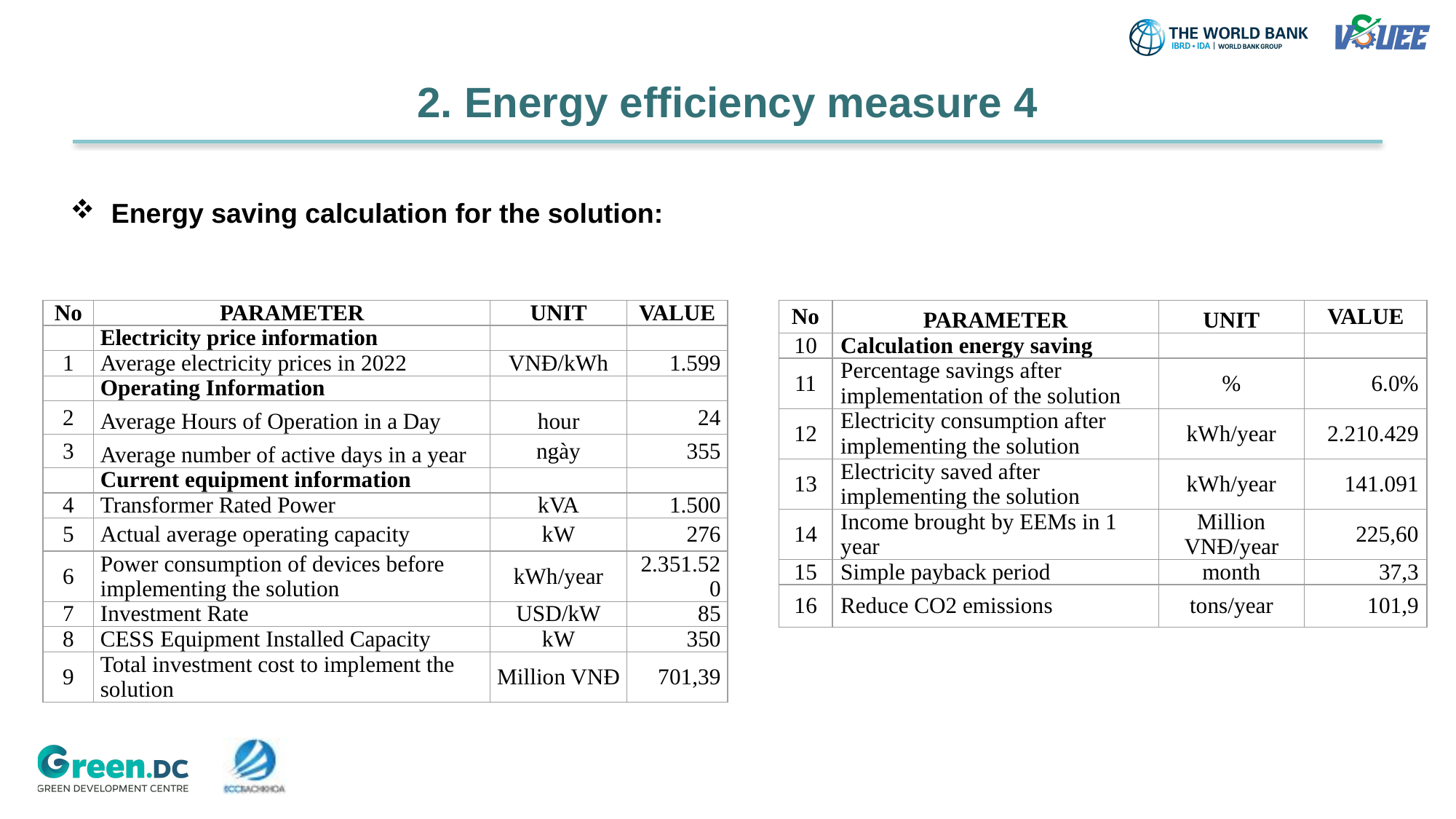

2. Energy efficiency measure 4
Energy saving calculation for the solution:
| No | PARAMETER | UNIT | VALUE |
| --- | --- | --- | --- |
|  | Electricity price information |  |  |
| 1 | Average electricity prices in 2022 | VNĐ/kWh | 1.599 |
|  | Operating Information |  |  |
| 2 | Average Hours of Operation in a Day | hour | 24 |
| 3 | Average number of active days in a year | ngày | 355 |
|  | Current equipment information |  |  |
| 4 | Transformer Rated Power | kVA | 1.500 |
| 5 | Actual average operating capacity | kW | 276 |
| 6 | Power consumption of devices before implementing the solution | kWh/year | 2.351.520 |
| 7 | Investment Rate | USD/kW | 85 |
| 8 | CESS Equipment Installed Capacity | kW | 350 |
| 9 | Total investment cost to implement the solution | Million VNĐ | 701,39 |
| No | PARAMETER | UNIT | VALUE |
| --- | --- | --- | --- |
| 10 | Calculation energy saving |  |  |
| 11 | Percentage savings after implementation of the solution | % | 6.0% |
| 12 | Electricity consumption after implementing the solution | kWh/year | 2.210.429 |
| 13 | Electricity saved after implementing the solution | kWh/year | 141.091 |
| 14 | Income brought by EEMs in 1 year | Million VNĐ/year | 225,60 |
| 15 | Simple payback period | month | 37,3 |
| 16 | Reduce CO2 emissions | tons/year | 101,9 |